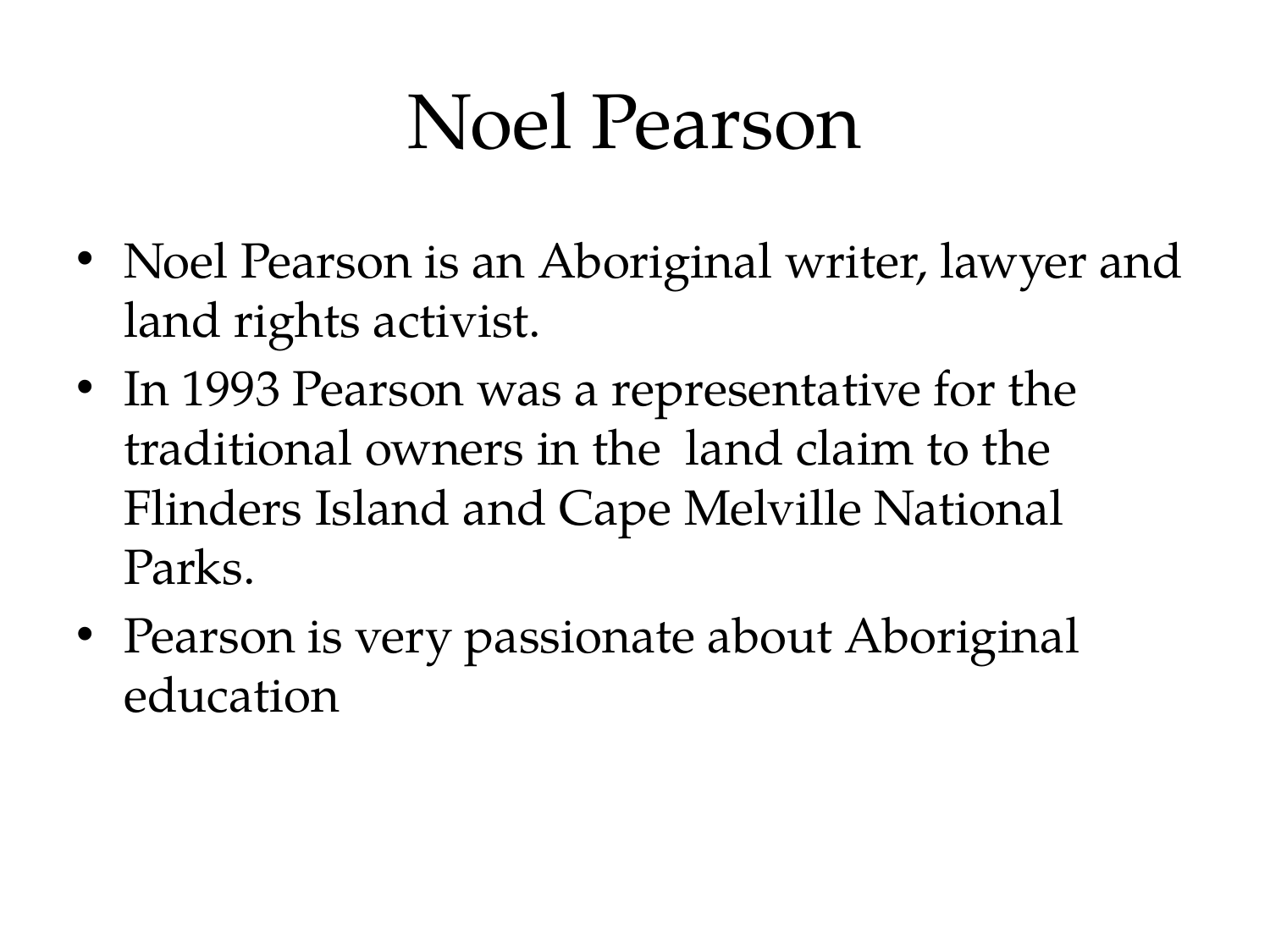

# Noel Pearson
Noel Pearson is an Aboriginal writer, lawyer and land rights activist.
In 1993 Pearson was a representative for the traditional owners in the  land claim to the Flinders Island and Cape Melville National Parks.
Pearson is very passionate about Aboriginal education